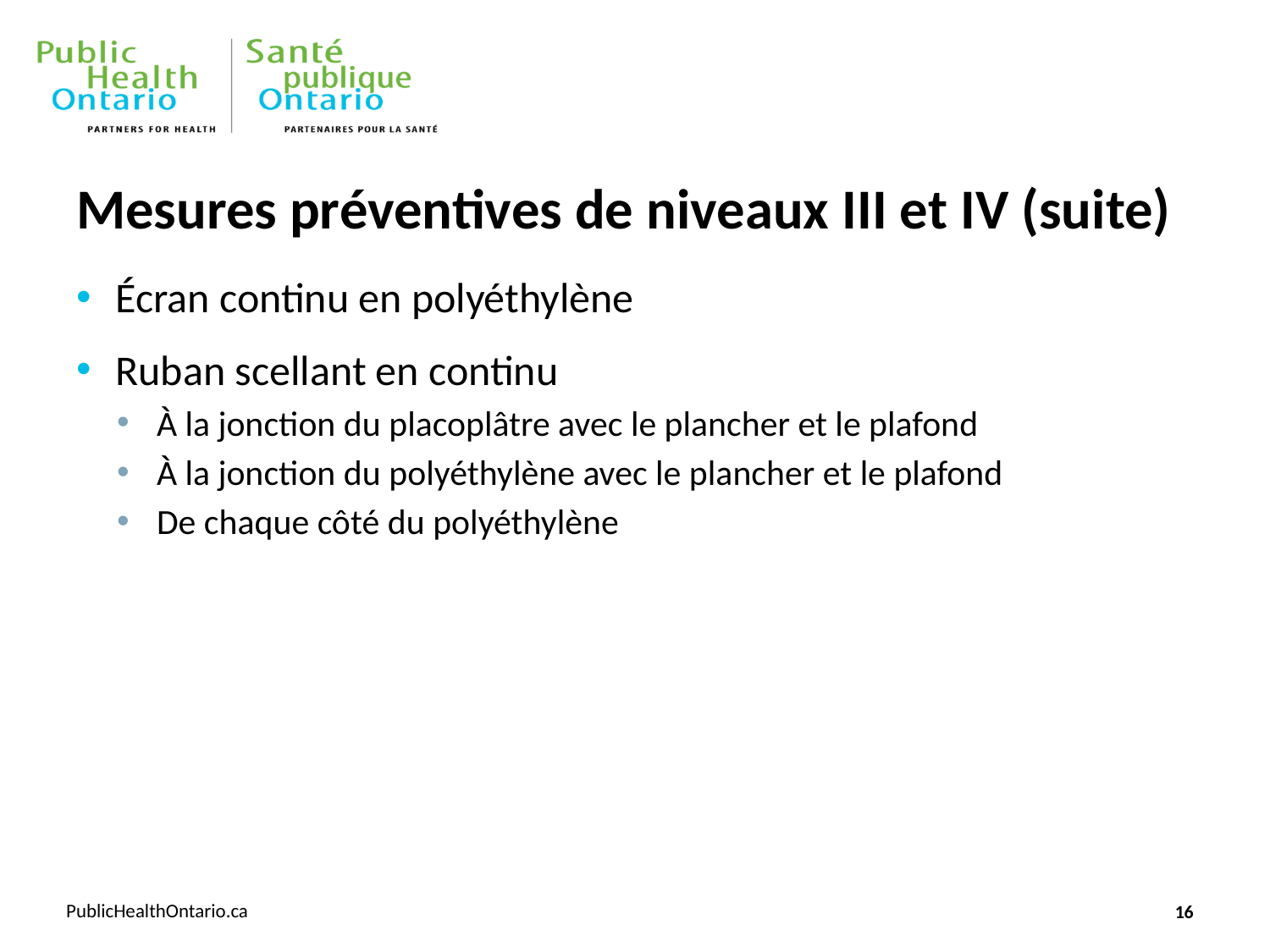

# Mesures préventives de niveaux III et IV (suite)
Écran continu en polyéthylène
Ruban scellant en continu
À la jonction du placoplâtre avec le plancher et le plafond
À la jonction du polyéthylène avec le plancher et le plafond
De chaque côté du polyéthylène
16